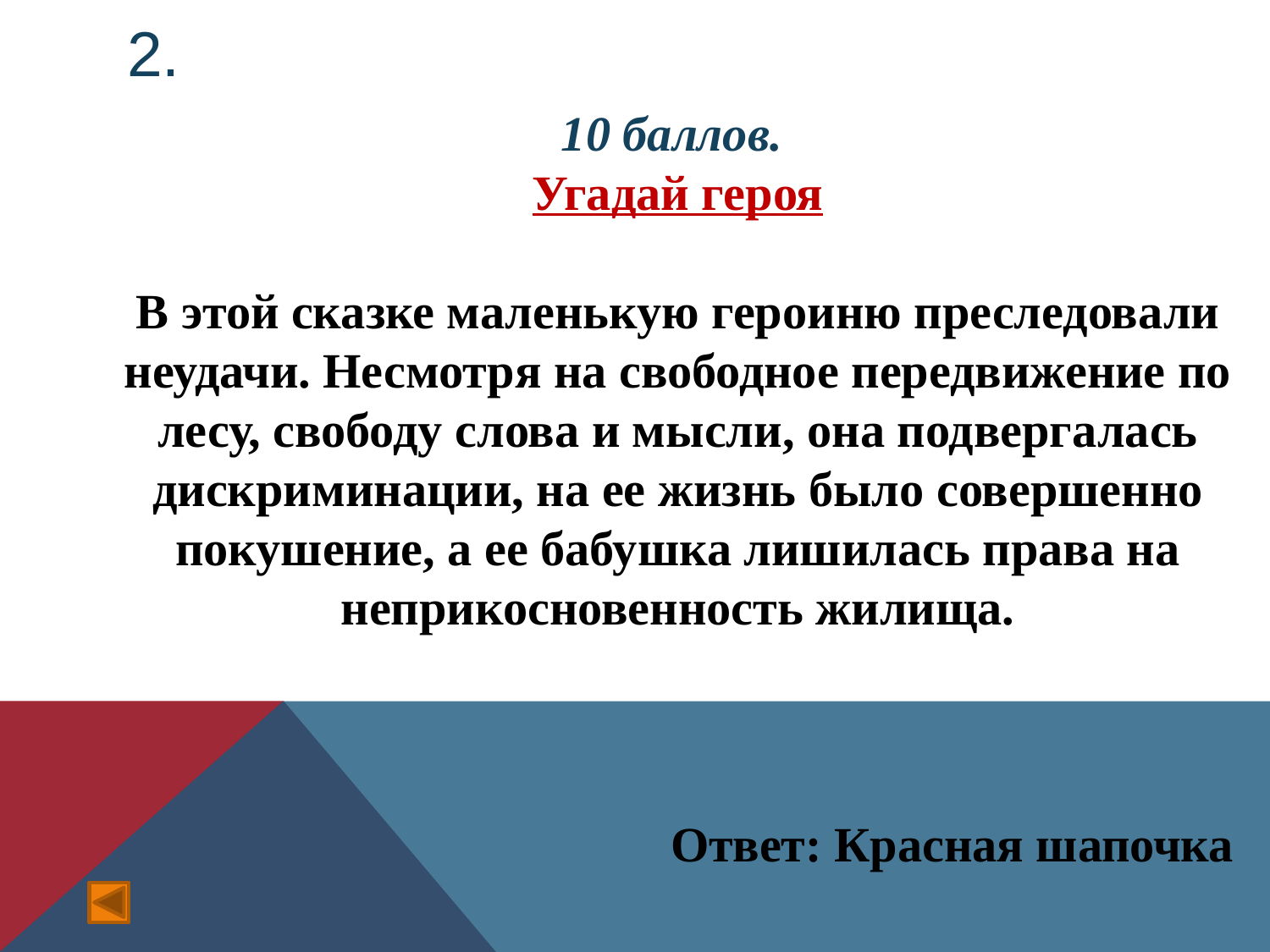

10 баллов.
Угадай героя

В этой сказке маленькую героиню преследовали неудачи. Несмотря на свободное передвижение по лесу, свободу слова и мысли, она подвергалась дискриминации, на ее жизнь было совершенно покушение, а ее бабушка лишилась права на неприкосновенность жилища.

Ответ: Красная шапочка
# 2.